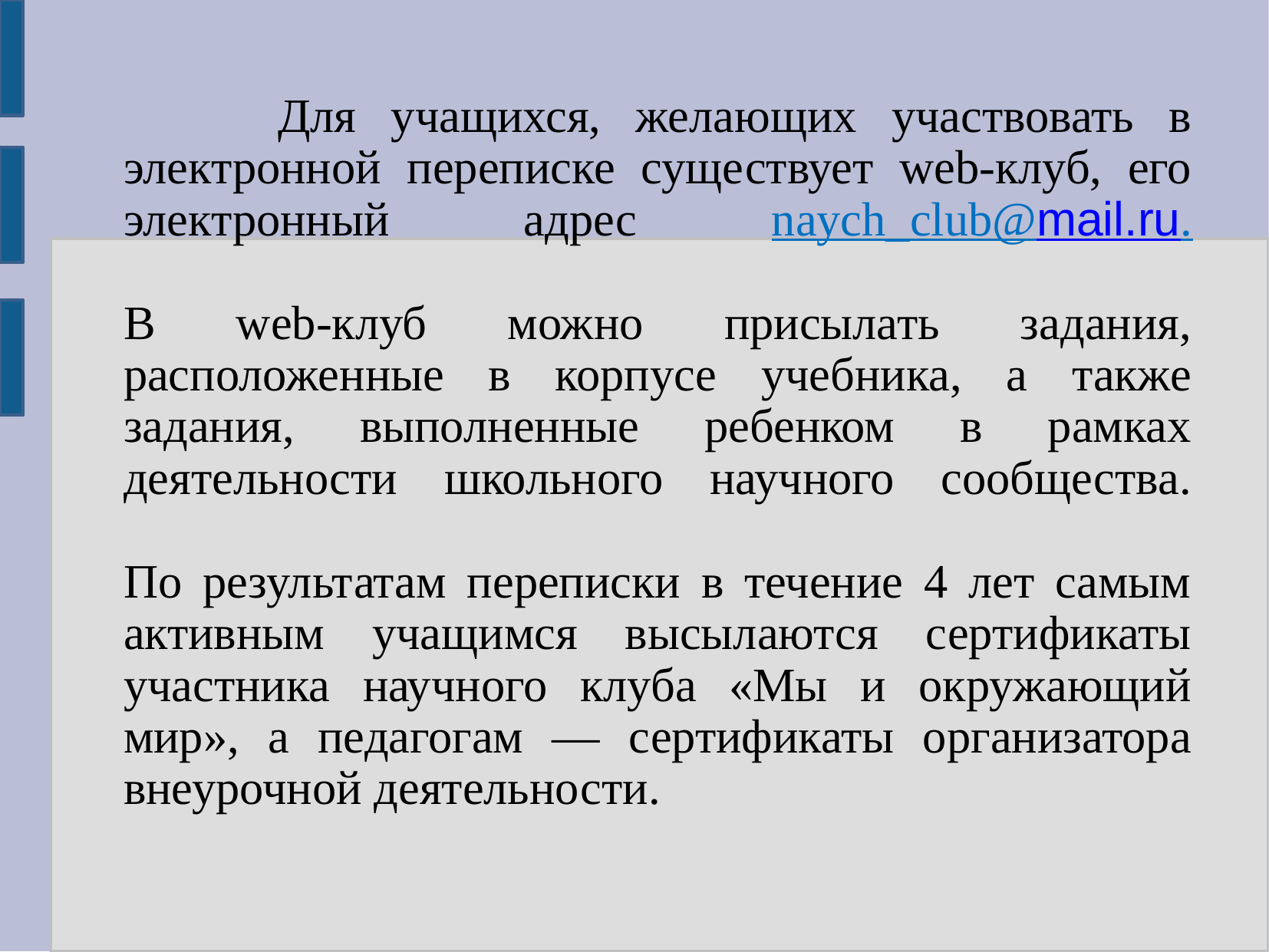

Для учащихся, желающих участвовать в электронной переписке существует web-клуб, его электронный адрес naych_club@mail.ru.
В web-клуб можно присылать задания, расположенные в корпусе учебника, а также задания, выполненные ребенком в рамках деятельности школьного научного сообщества.
По результатам переписки в течение 4 лет самым активным учащимся высылаются сертификаты участника научного клуба «Мы и окружающий мир», а педагогам — сертификаты организатора внеурочной деятельности.